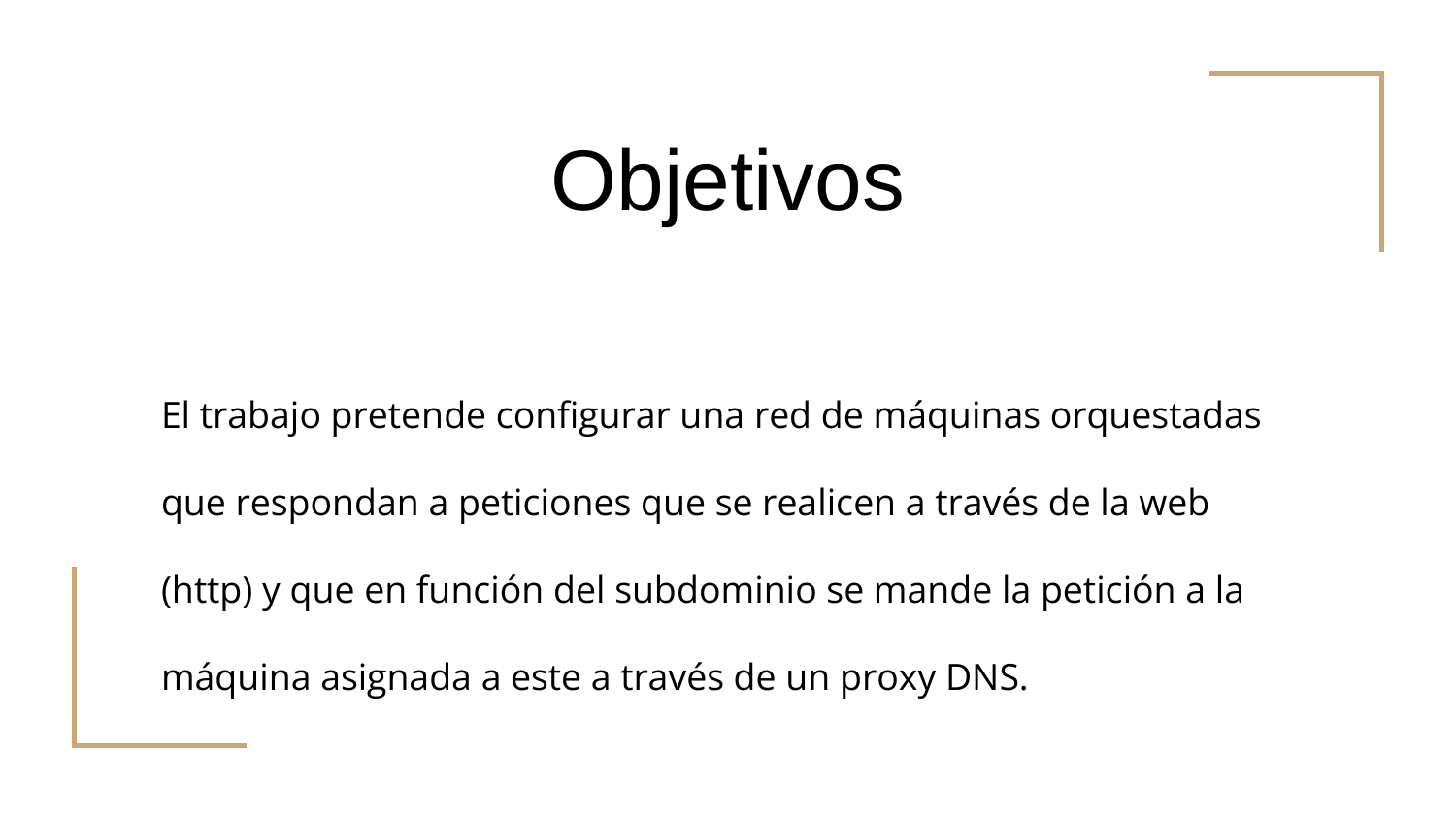

# Objetivos
El trabajo pretende configurar una red de máquinas orquestadas que respondan a peticiones que se realicen a través de la web (http) y que en función del subdominio se mande la petición a la máquina asignada a este a través de un proxy DNS.